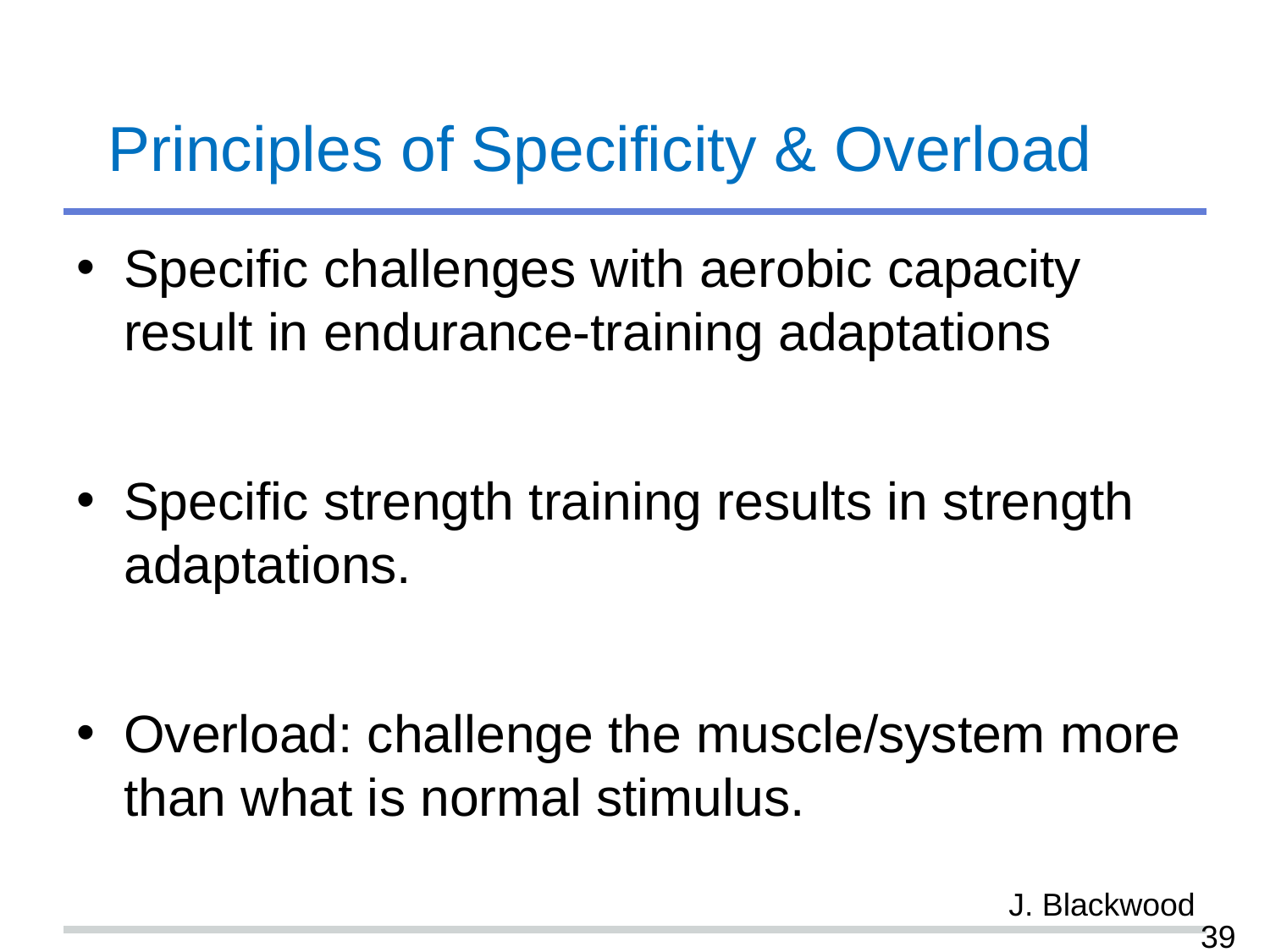

# Principles of Specificity & Overload
Specific challenges with aerobic capacity result in endurance-training adaptations

Specific strength training results in strength adaptations.

Overload: challenge the muscle/system more than what is normal stimulus.
J. Blackwood
39